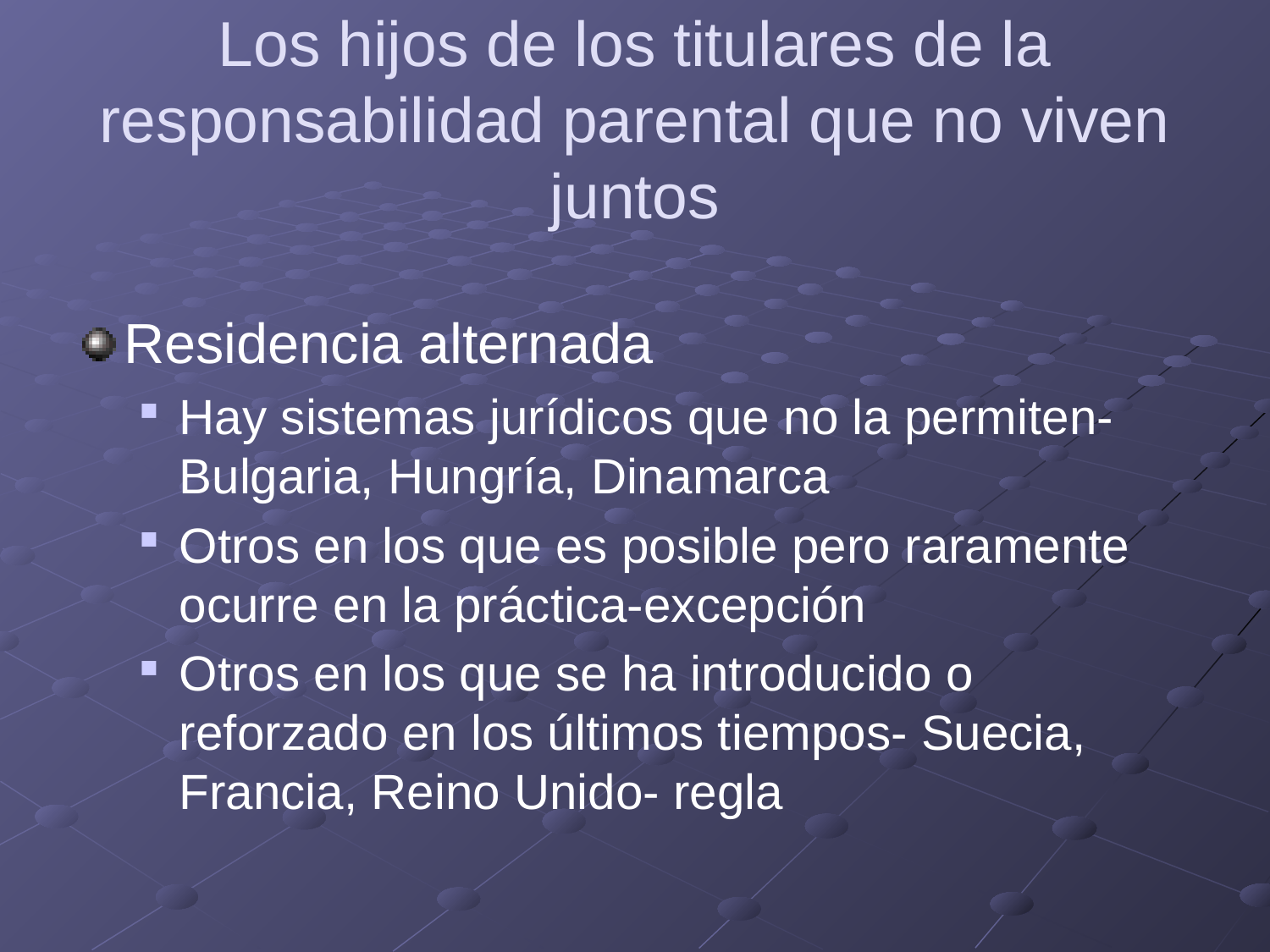

# Los hijos de los titulares de la responsabilidad parental que no viven juntos

Residencia alternada
Hay sistemas jurídicos que no la permiten-  Bulgaria, Hungría, Dinamarca
Otros en los que es posible pero raramente ocurre en la práctica-excepción
Otros en los que se ha introducido o reforzado en los últimos tiempos- Suecia, Francia, Reino Unido- regla